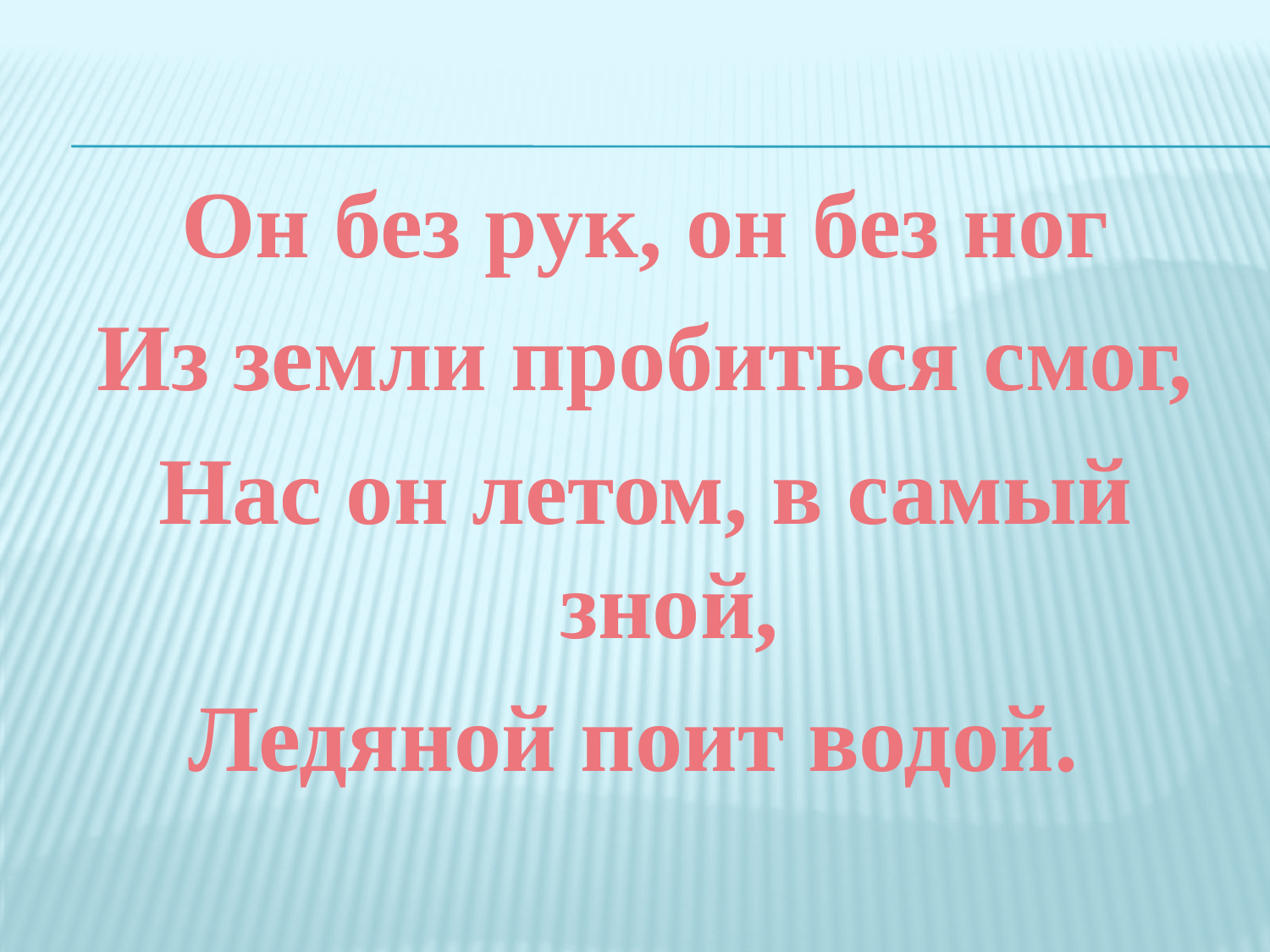

Он без рук, он без ног
Из земли пробиться смог,
Нас он летом, в самый зной,
Ледяной поит водой.